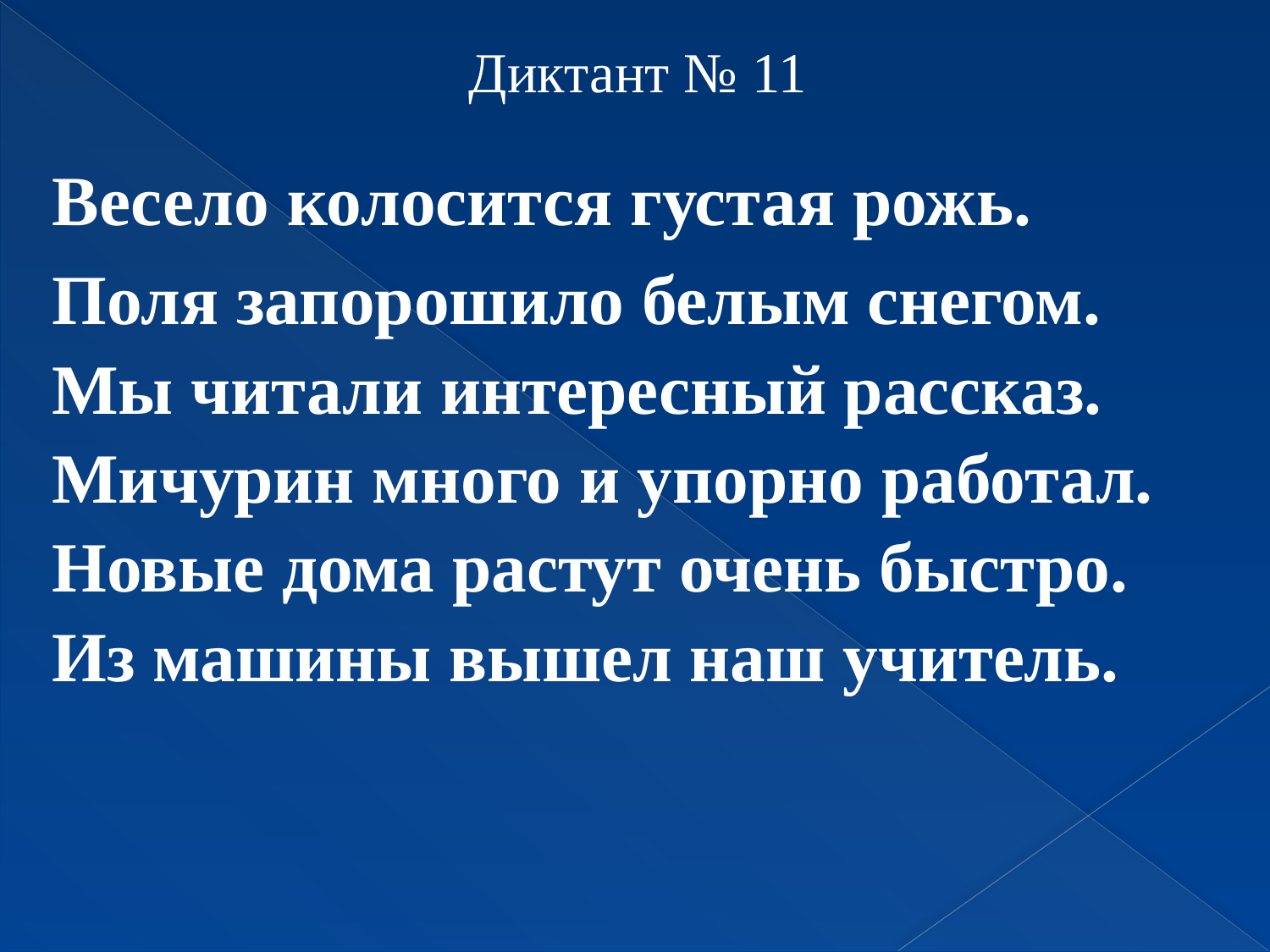

Диктант № 11
Весело колосится густая рожь.
Поля запорошило белым снегом.
Мы читали интересный рассказ.
Мичурин много и упорно работал.
Новые дома растут очень быстро.
Из машины вышел наш учитель.